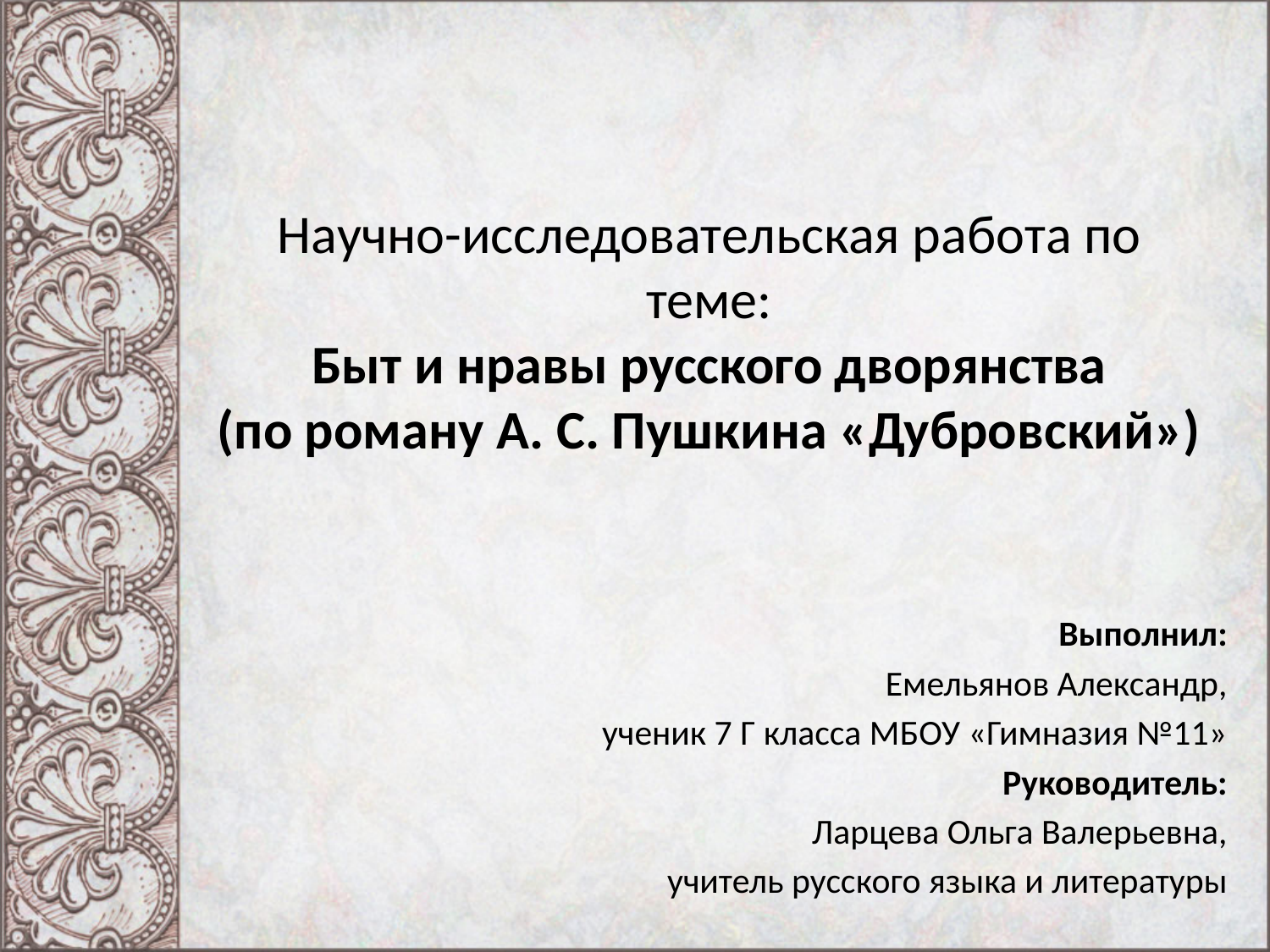

# Научно-исследовательская работа по теме: Быт и нравы русского дворянства (по роману А. С. Пушкина «Дубровский»)
Выполнил:
Емельянов Александр,
ученик 7 Г класса МБОУ «Гимназия №11»
Руководитель:
Ларцева Ольга Валерьевна,
учитель русского языка и литературы